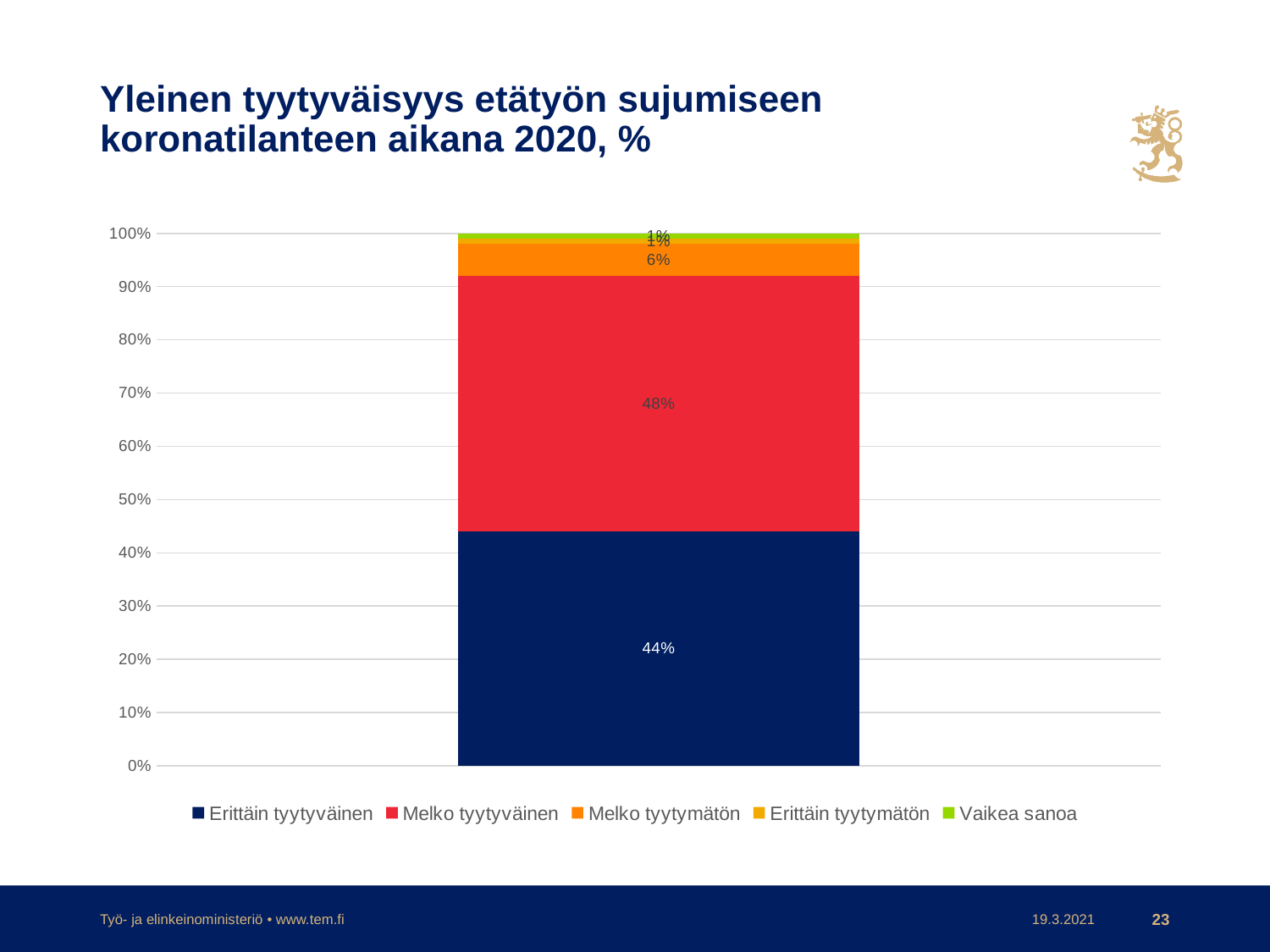

# Yleinen tyytyväisyys etätyön sujumiseen koronatilanteen aikana 2020, %

### Chart

| Category | Erittäin tyytyväinen | Melko tyytyväinen | Melko tyytymätön | Erittäin tyytymätön | Vaikea sanoa |
|---|---|---|---|---|---|
Työ- ja elinkeinoministeriö • www.tem.fi
19.3.2021
23